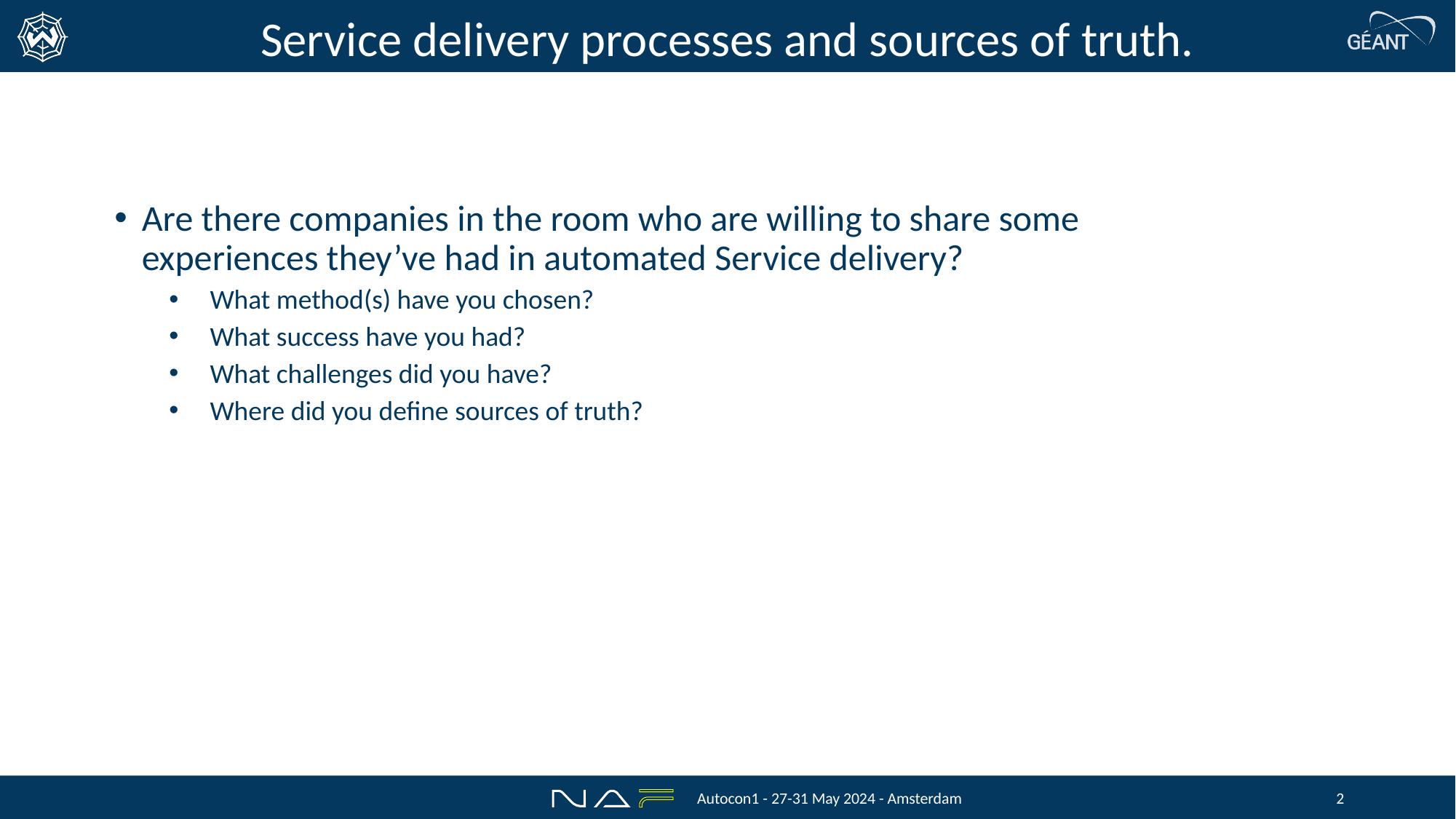

# Service delivery processes and sources of truth.
Are there companies in the room who are willing to share some experiences they’ve had in automated Service delivery?
What method(s) have you chosen?
What success have you had?
What challenges did you have?
Where did you define sources of truth?
Autocon1 - 27-31 May 2024 - Amsterdam
2